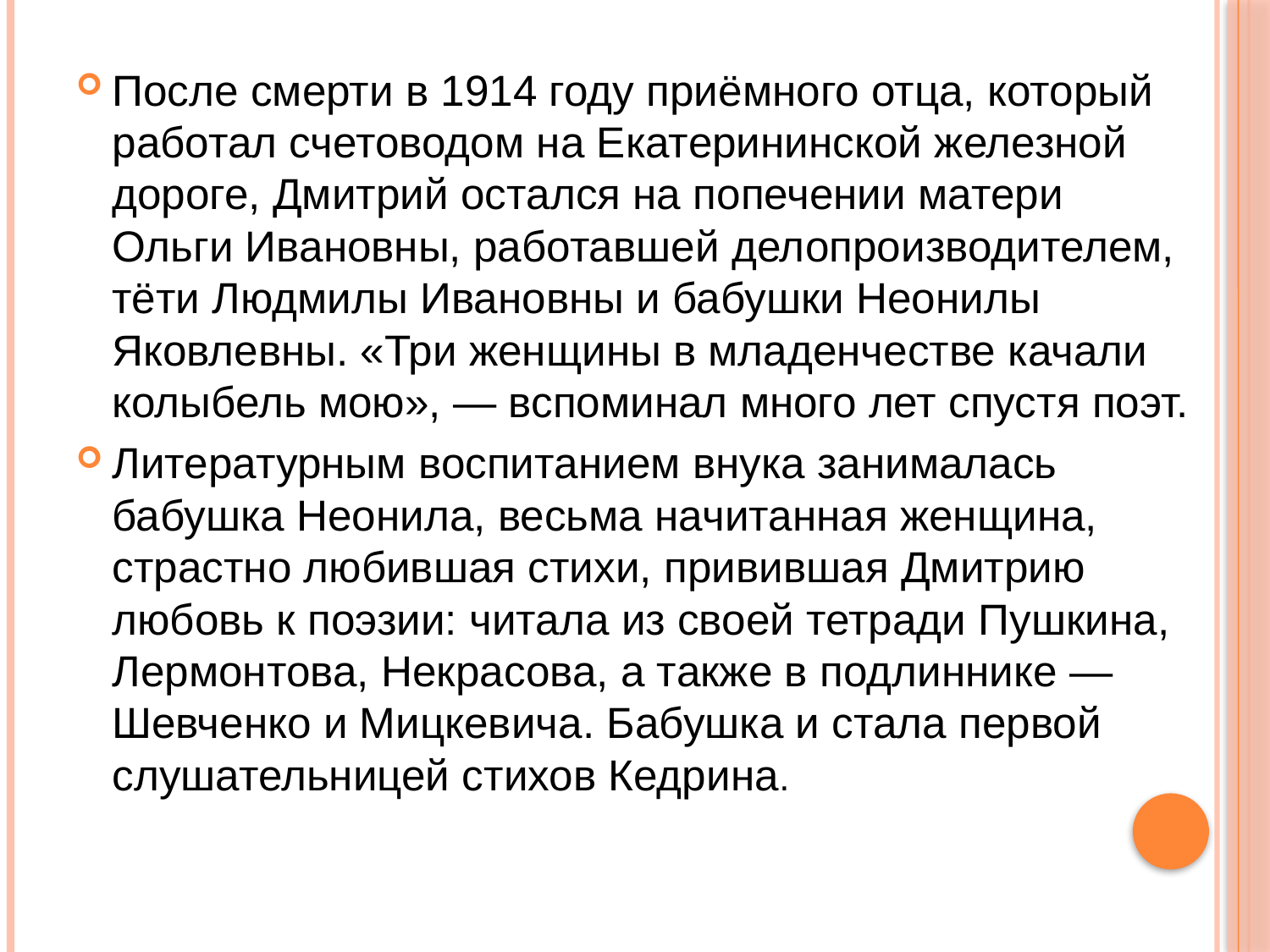

#
После смерти в 1914 году приёмного отца, который работал счетоводом на Екатерининской железной дороге, Дмитрий остался на попечении матери Ольги Ивановны, работавшей делопроизводителем, тёти Людмилы Ивановны и бабушки Неонилы Яковлевны. «Три женщины в младенчестве качали колыбель мою», — вспоминал много лет спустя поэт.
Литературным воспитанием внука занималась бабушка Неонила, весьма начитанная женщина, страстно любившая стихи, привившая Дмитрию любовь к поэзии: читала из своей тетради Пушкина, Лермонтова, Некрасова, а также в подлиннике — Шевченко и Мицкевича. Бабушка и стала первой слушательницей стихов Кедрина.